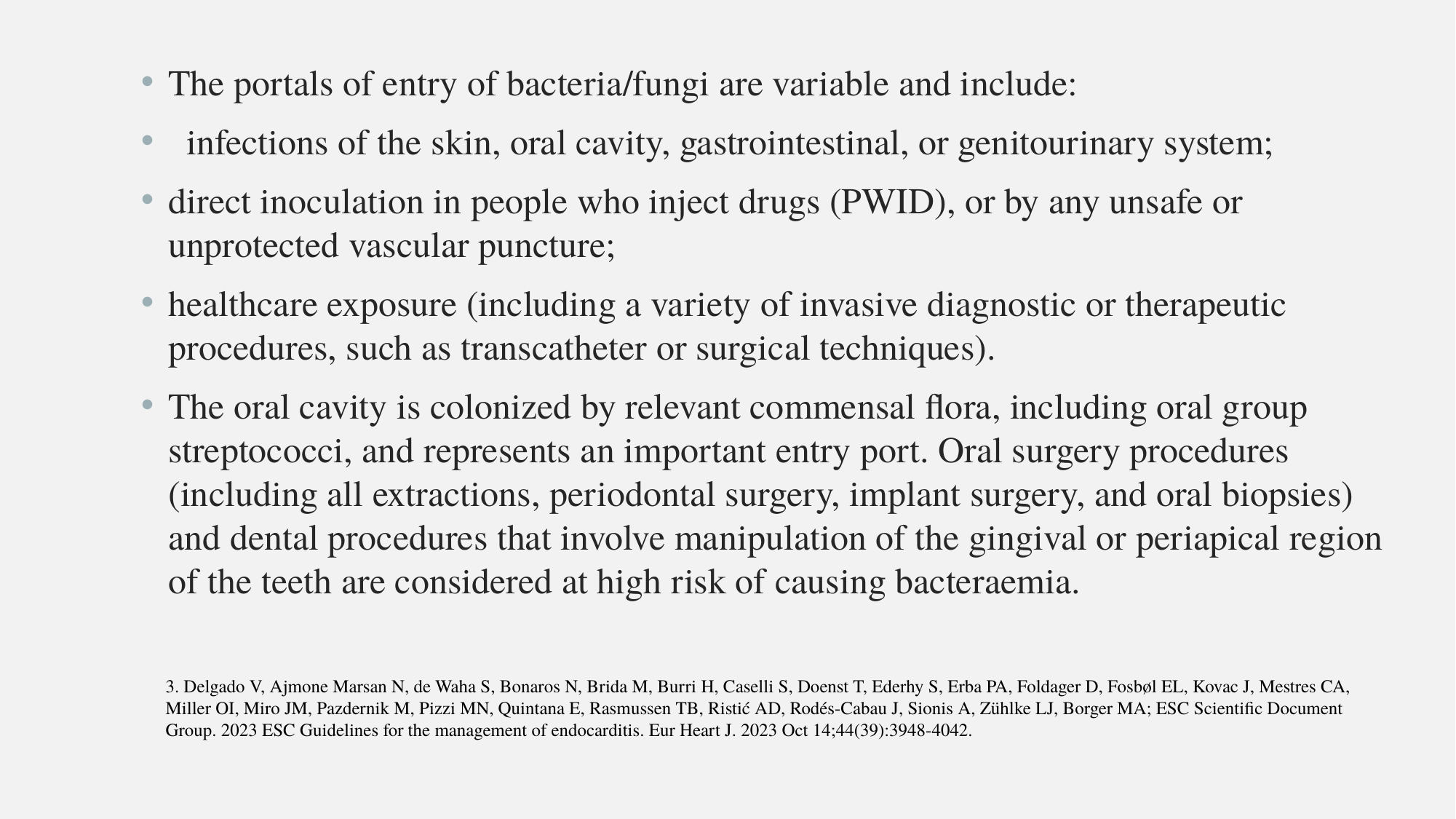

The portals of entry of bacteria/fungi are variable and include:
  infections of the skin, oral cavity, gastrointestinal, or genitourinary system;
direct inoculation in people who inject drugs (PWID), or by any unsafe or unprotected vascular puncture;
healthcare exposure (including a variety of invasive diagnostic or therapeutic procedures, such as transcatheter or surgical techniques).
The oral cavity is colonized by relevant commensal flora, including oral group streptococci, and represents an important entry port. Oral surgery procedures (including all extractions, periodontal surgery, implant surgery, and oral biopsies) and dental procedures that involve manipulation of the gingival or periapical region of the teeth are considered at high risk of causing bacteraemia.

3. Delgado V, Ajmone Marsan N, de Waha S, Bonaros N, Brida M, Burri H, Caselli S, Doenst T, Ederhy S, Erba PA, Foldager D, Fosbøl EL, Kovac J, Mestres CA, Miller OI, Miro JM, Pazdernik M, Pizzi MN, Quintana E, Rasmussen TB, Ristić AD, Rodés-Cabau J, Sionis A, Zühlke LJ, Borger MA; ESC Scientific Document Group. 2023 ESC Guidelines for the management of endocarditis. Eur Heart J. 2023 Oct 14;44(39):3948-4042.